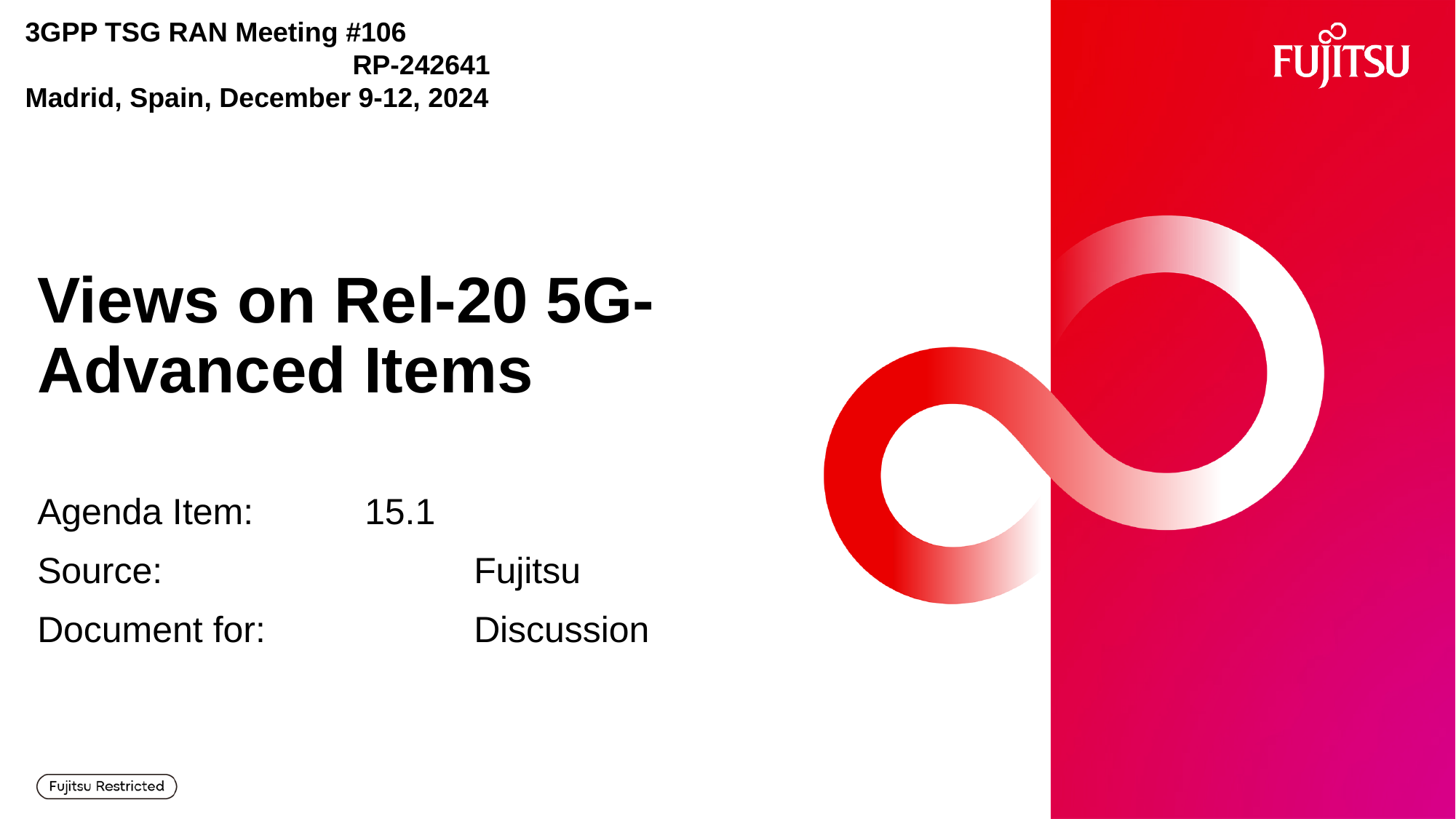

3GPP TSG RAN Meeting #106									RP-242641
Madrid, Spain, December 9-12, 2024
# Views on Rel-20 5G-Advanced Items
Agenda Item:		15.1
Source:			Fujitsu
Document for:		Discussion